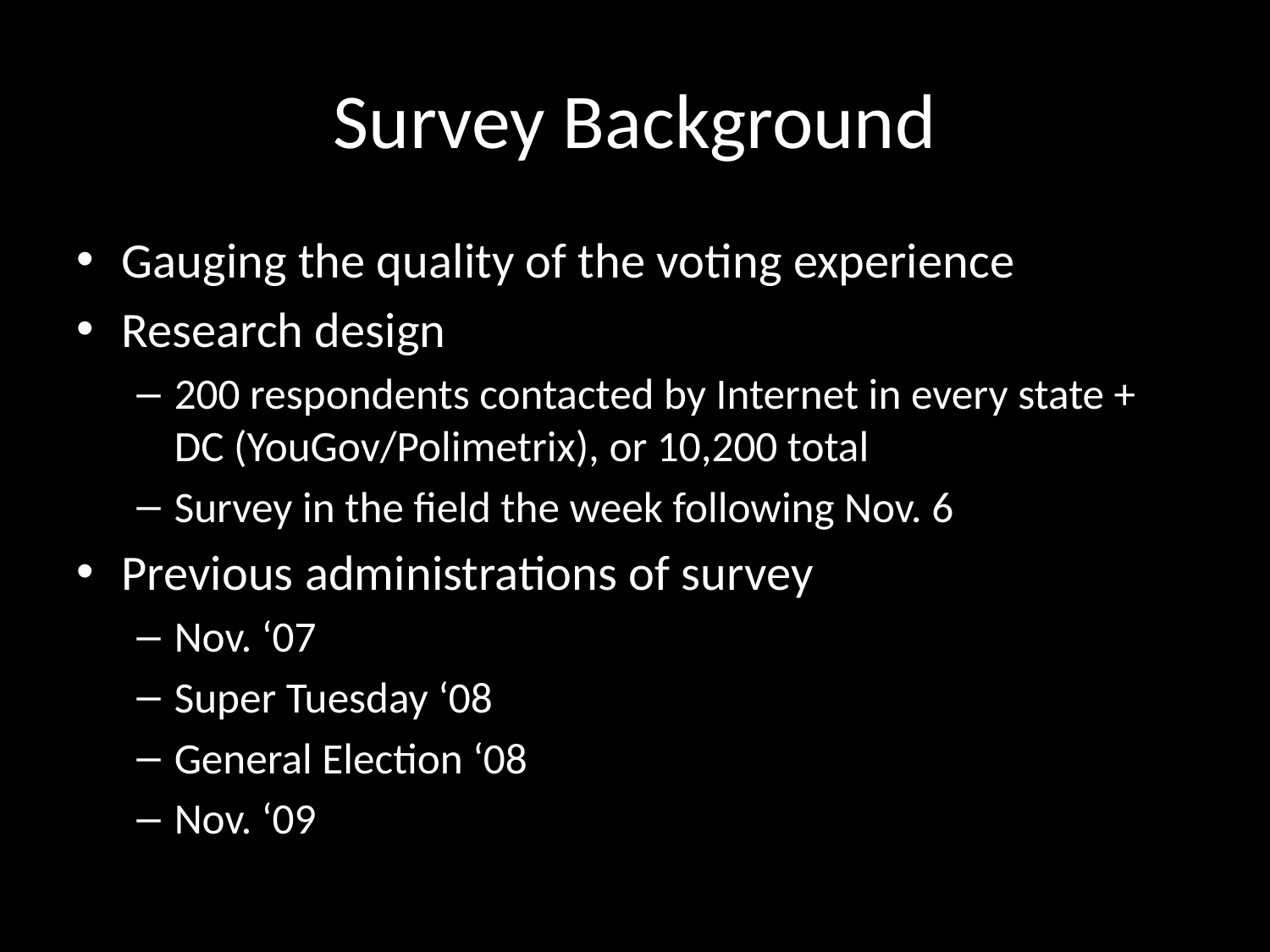

# Survey Background
Gauging the quality of the voting experience
Research design
200 respondents contacted by Internet in every state + DC (YouGov/Polimetrix), or 10,200 total
Survey in the field the week following Nov. 6
Previous administrations of survey
Nov. ‘07
Super Tuesday ‘08
General Election ‘08
Nov. ‘09